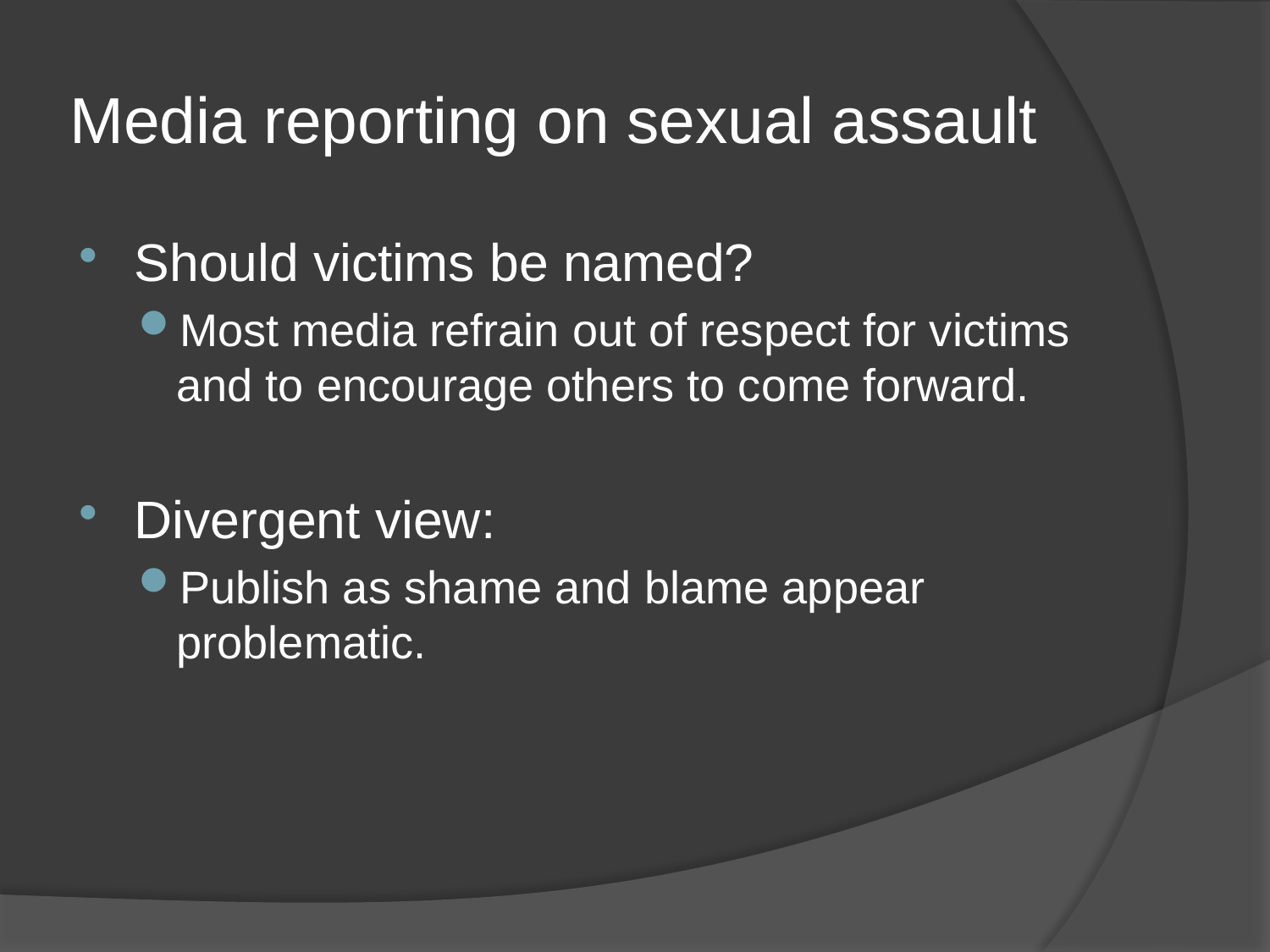

# Media reporting on sexual assault
Should victims be named?
Most media refrain out of respect for victims and to encourage others to come forward.

Divergent view:
Publish as shame and blame appear problematic.